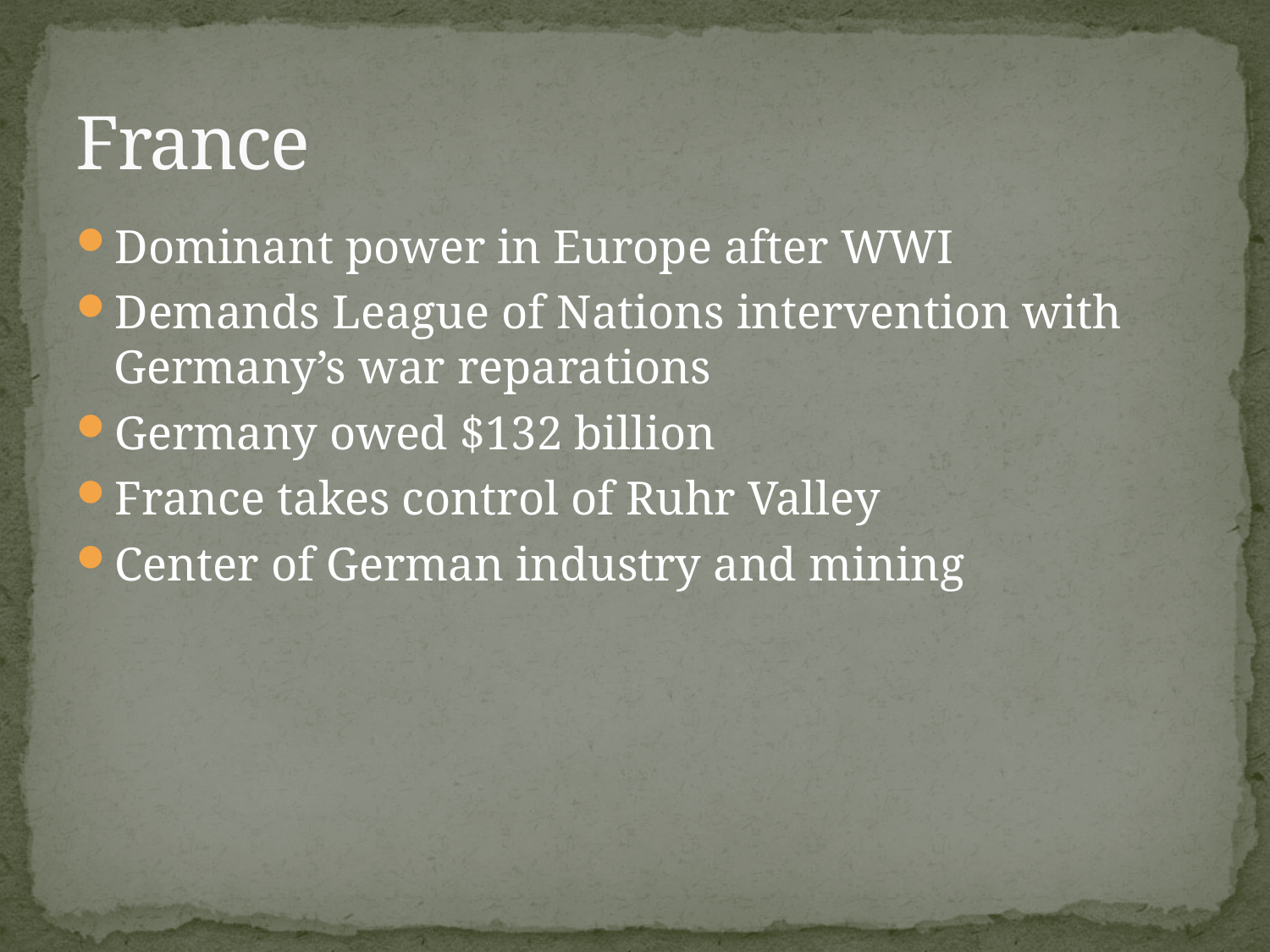

# France
Dominant power in Europe after WWI
Demands League of Nations intervention with Germany’s war reparations
Germany owed $132 billion
France takes control of Ruhr Valley
Center of German industry and mining